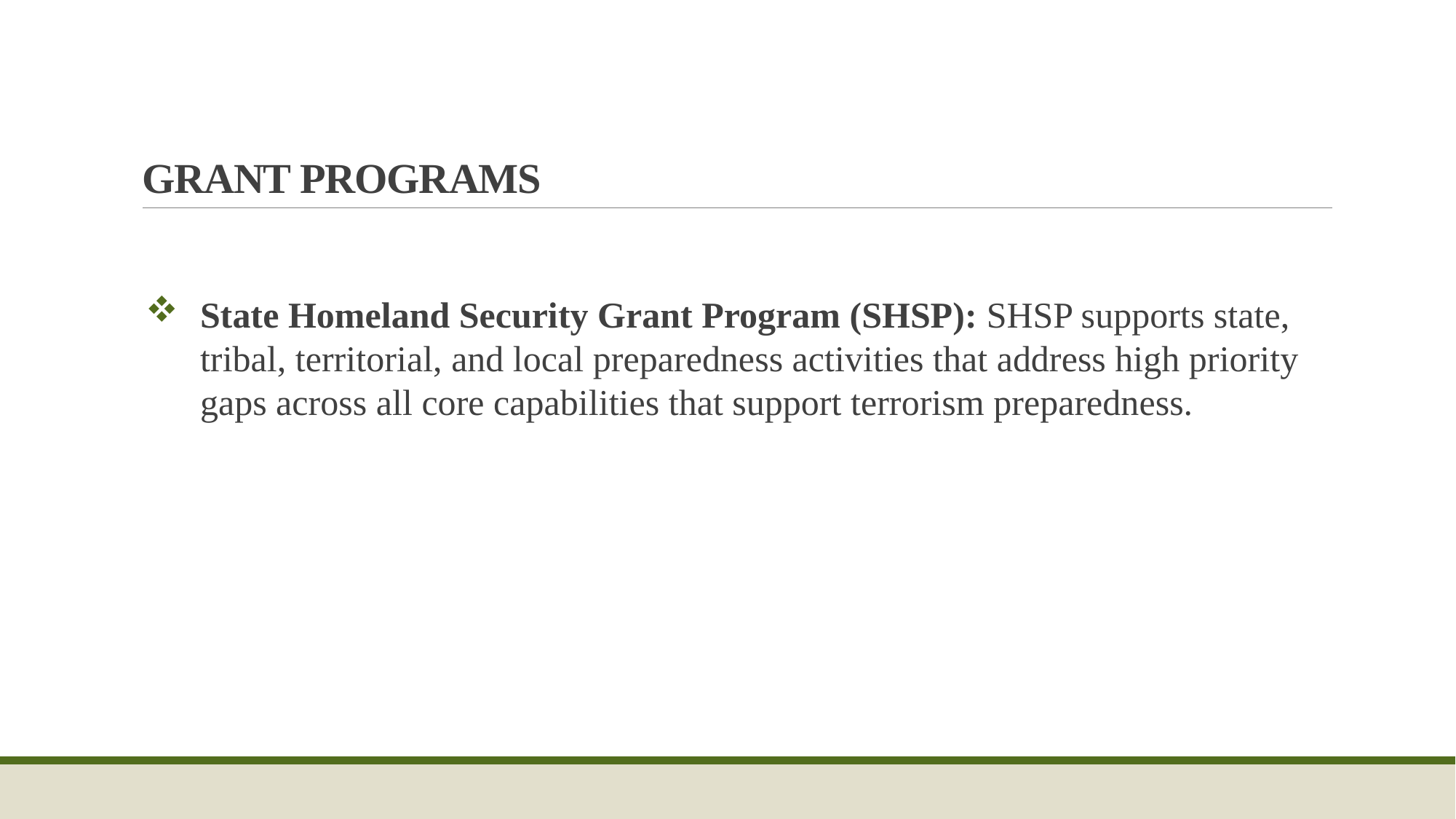

# Grant Programs

State Homeland Security Grant Program (SHSP): SHSP supports state, tribal, territorial, and local preparedness activities that address high priority gaps across all core capabilities that support terrorism preparedness.